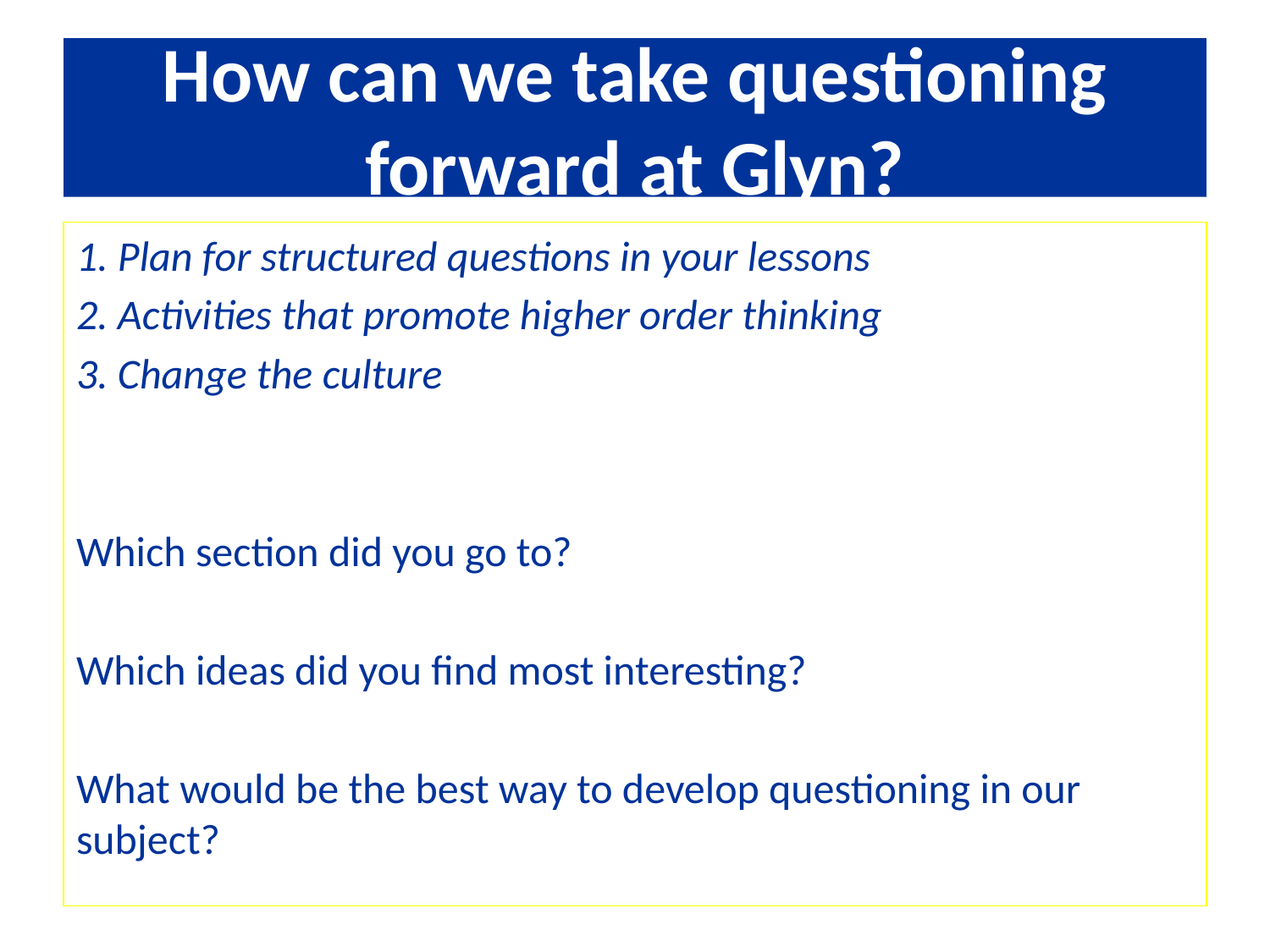

# How can we take questioning forward at Glyn?
1. Plan for structured questions in your lessons
2. Activities that promote higher order thinking
3. Change the culture

Which section did you go to?

Which ideas did you find most interesting?

What would be the best way to develop questioning in our subject?